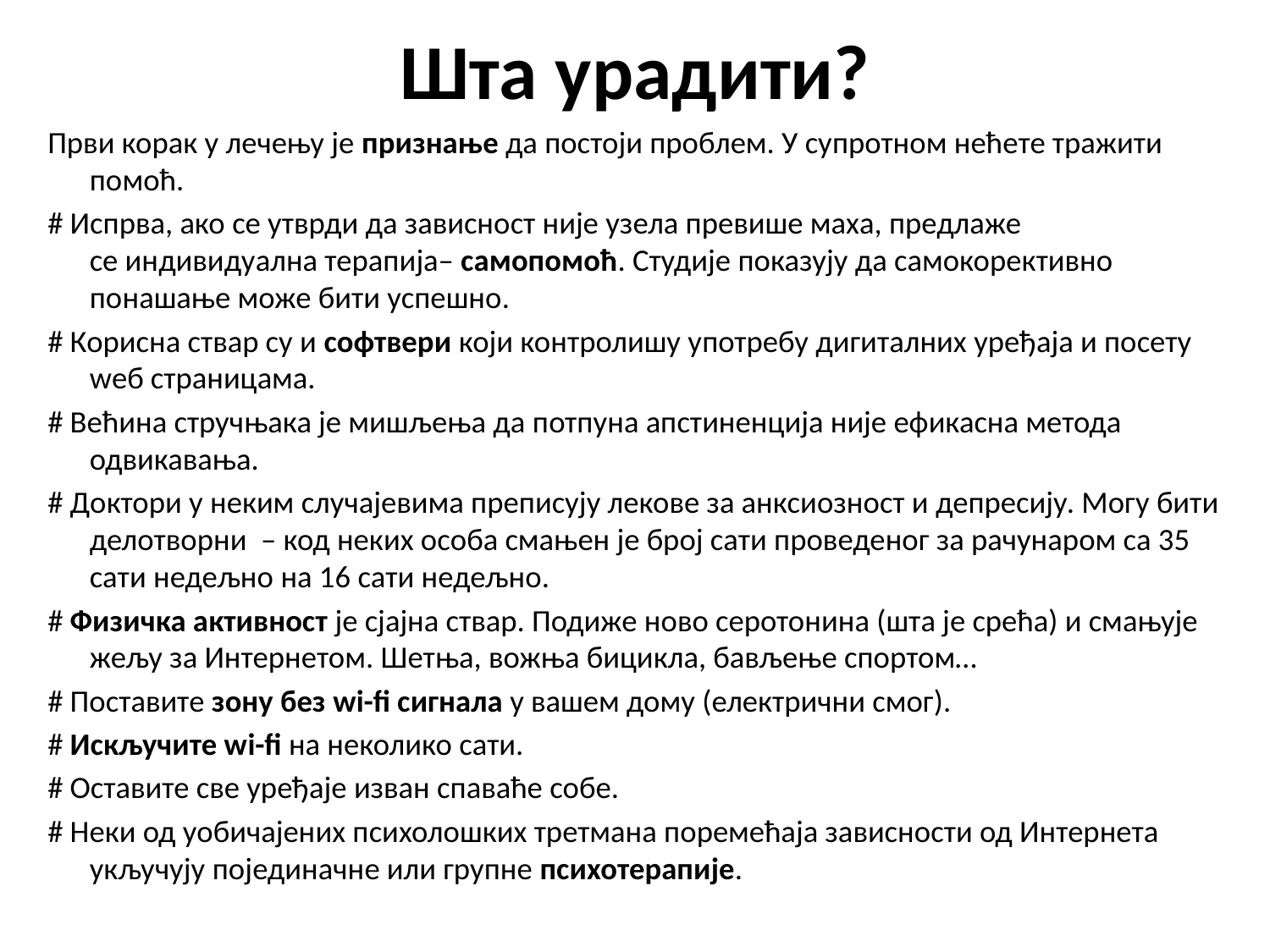

# Шта урадити?
Први корак у лечењу је признање да постоји проблем. У супротном нећете тражити помоћ.
# Испрва, ако се утврди да зависност није узела превише маха, предлаже се индивидуална терапија– самопомоћ. Студије показују да самокорективно понашање може бити успешно.
# Корисна ствар су и софтвери који контролишу употребу дигиталних уређаја и посету wеб страницама.
# Већина стручњака је мишљења да потпуна апстиненција није ефикасна метода одвикавања.
# Доктори у неким случајевима преписују лекове за анксиозност и депресију. Могу бити делотворни  – код неких особа смањен је број сати проведеног за рачунаром са 35 сати недељно на 16 сати недељно.
# Физичка активност је сјајна ствар. Подиже ново серотонина (шта је срећа) и смањује жељу за Интернетом. Шетња, вожња бицикла, бављење спортом…
# Поставите зону без wi-fi сигнала у вашем дому (електрични смог).
# Искључите wi-fi на неколико сати.
# Оставите све уређаје изван спаваће собе.
# Неки од уобичајених психолошких третмана поремећаја зависности од Интернета укључују појединачне или групне психотерапије.